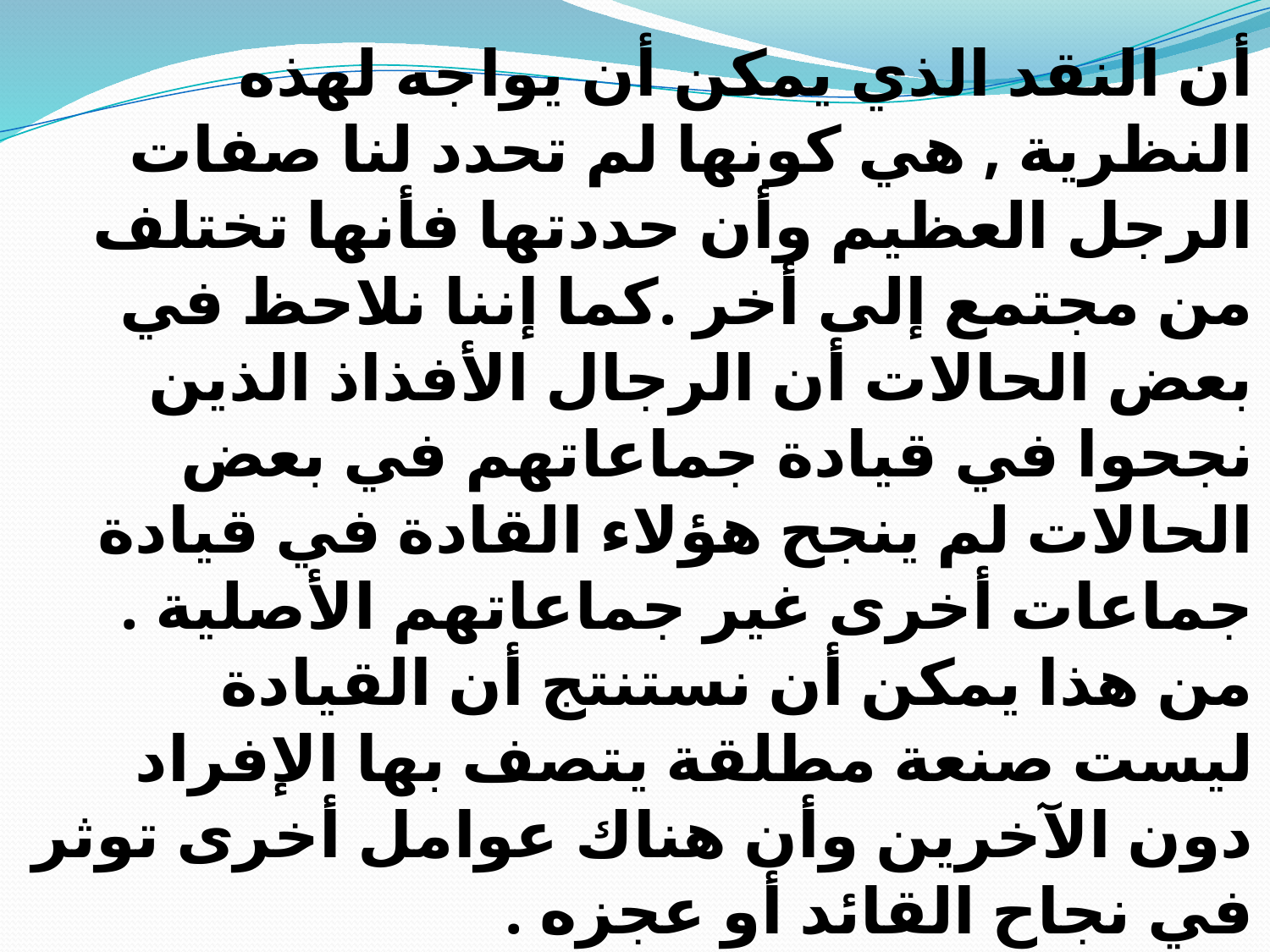

أن النقد الذي يمكن أن يواجه لهذه النظرية , هي كونها لم تحدد لنا صفات الرجل العظيم وأن حددتها فأنها تختلف من مجتمع إلى أخر .كما إننا نلاحظ في بعض الحالات أن الرجال الأفذاذ الذين نجحوا في قيادة جماعاتهم في بعض الحالات لم ينجح هؤلاء القادة في قيادة جماعات أخرى غير جماعاتهم الأصلية . من هذا يمكن أن نستنتج أن القيادة ليست صنعة مطلقة يتصف بها الإفراد دون الآخرين وأن هناك عوامل أخرى توثر في نجاح القائد أو عجزه .